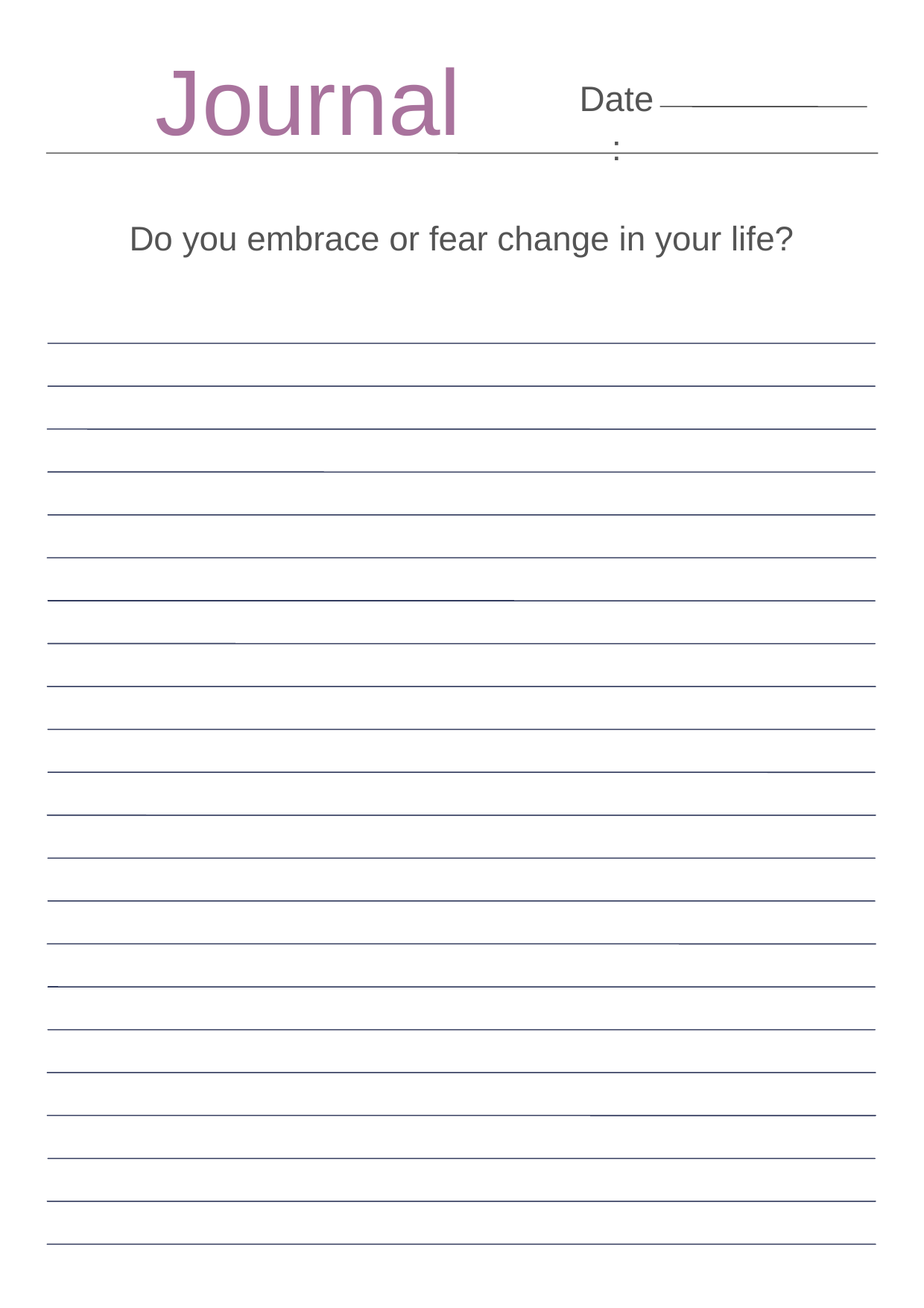

Journal
Date:

Do you embrace or fear change in your life?